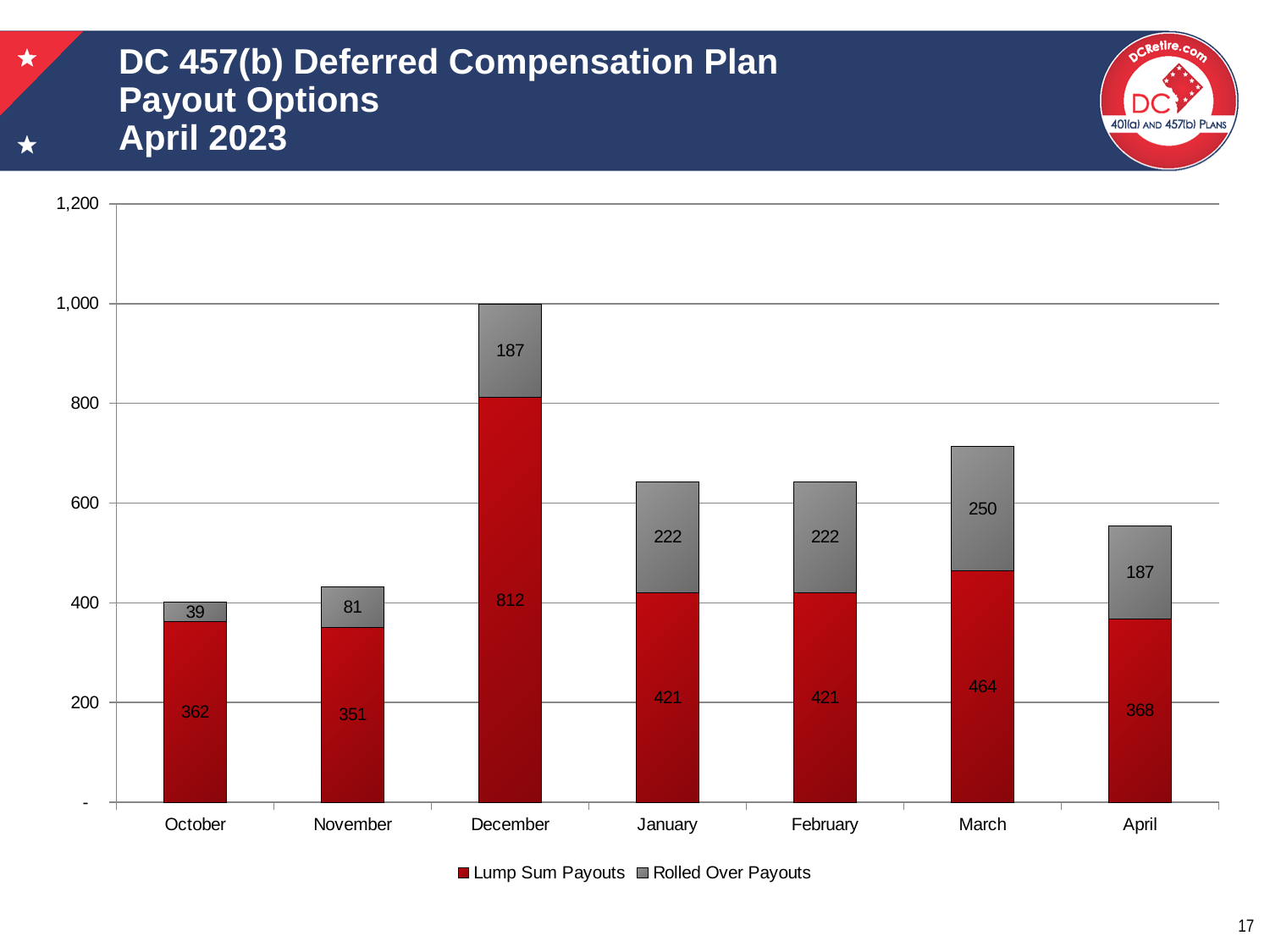

# DC 457(b) Deferred Compensation Plan Payout Options April 2023

### Chart

| Category | Lump Sum Payouts | Rolled Over Payouts |
|---|---|---|
| October | 362.0 | 39.0 |
| November | 351.0 | 81.0 |
| December | 812.0 | 187.0 |
| January | 421.0 | 222.0 |
| February | 421.0 | 222.0 |
| March | 464.0 | 250.0 |
| April | 368.0 | 187.0 |